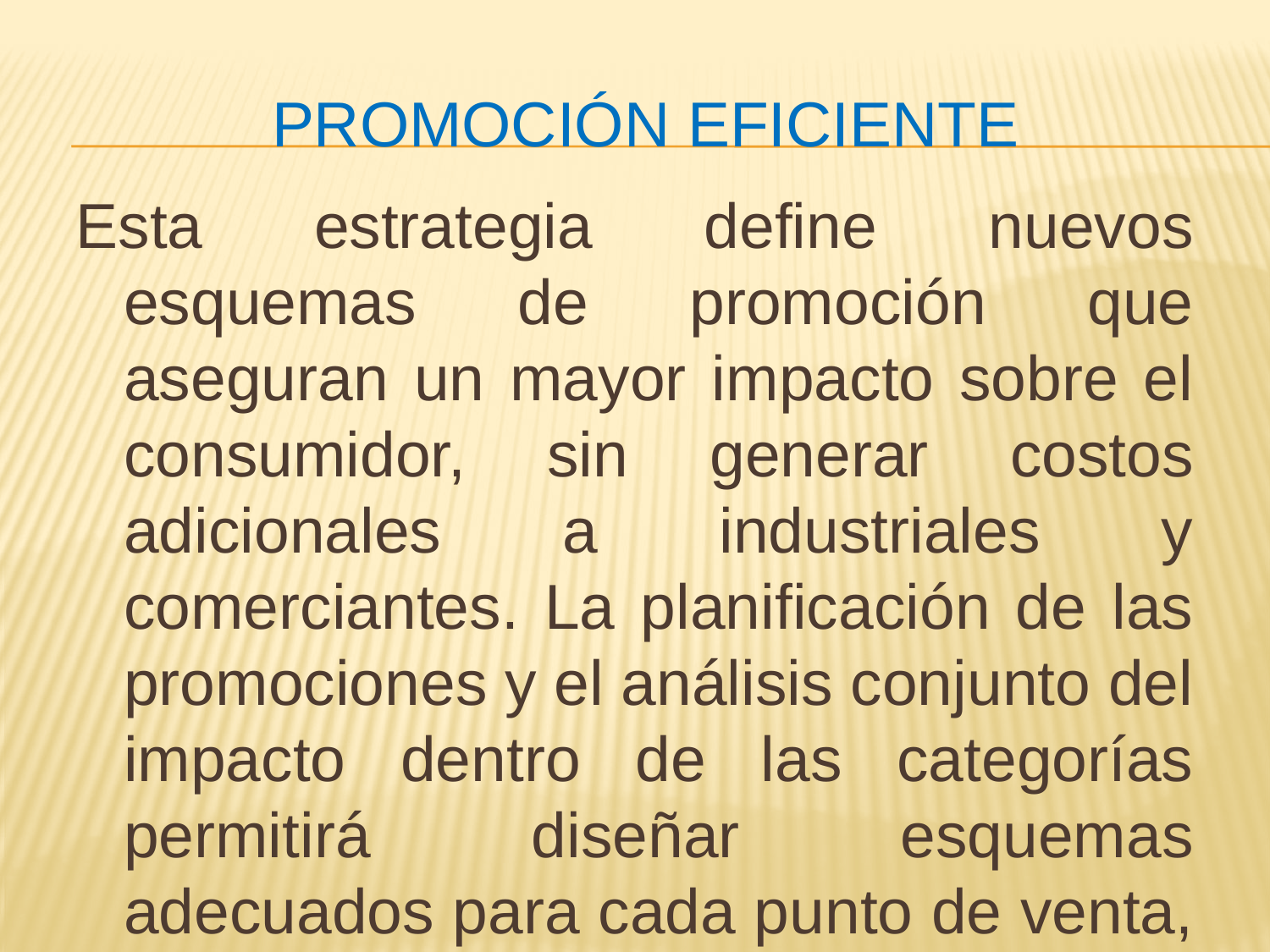

# Promoción Eficiente
Esta estrategia define nuevos esquemas de promoción que aseguran un mayor impacto sobre el consumidor, sin generar costos adicionales a industriales y comerciantes. La planificación de las promociones y el análisis conjunto del impacto dentro de las categorías permitirá diseñar esquemas adecuados para cada punto de venta, obteniendo mayor rentabilidad de las actividades de promoción.